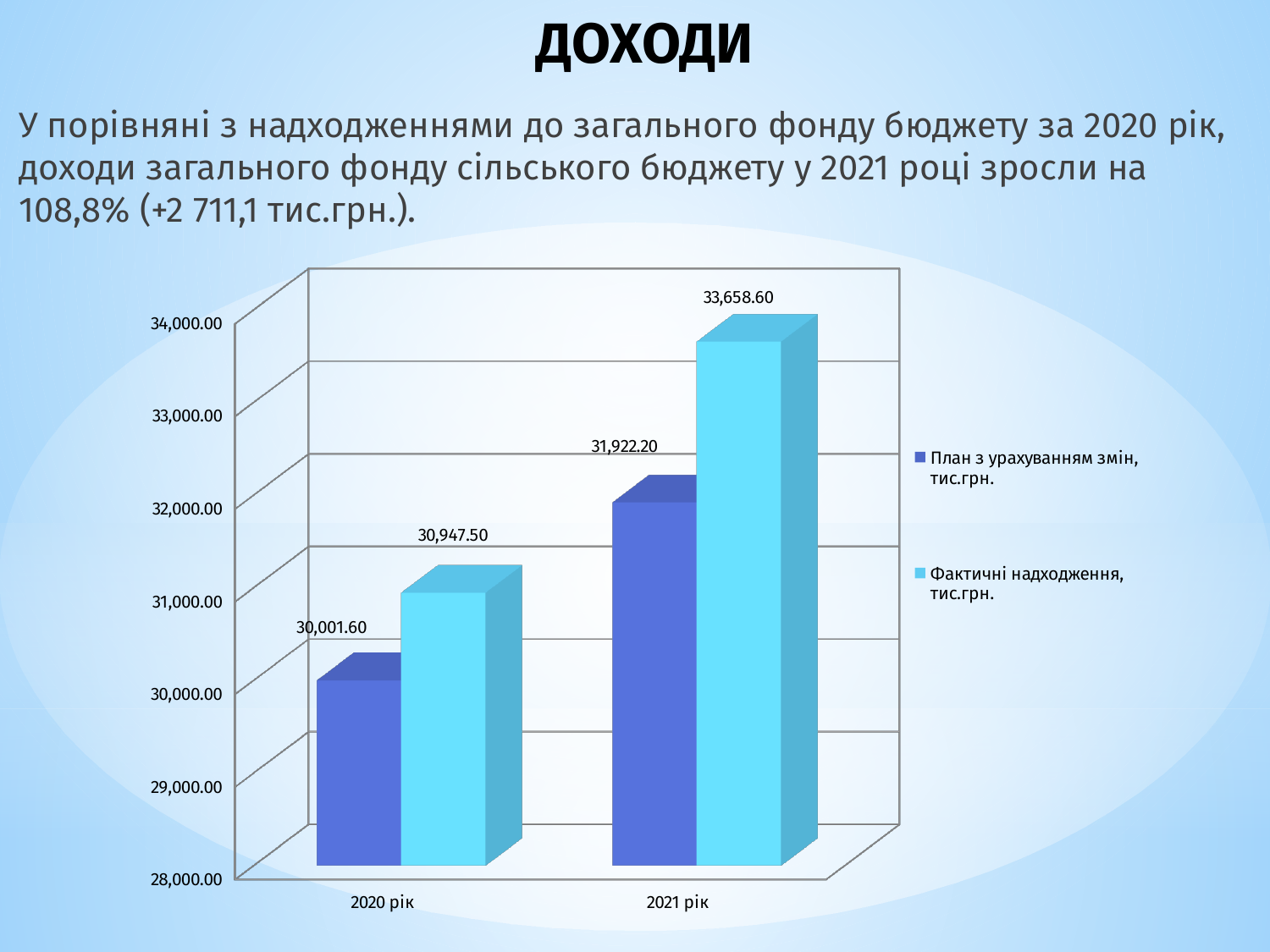

# Доходи
У порівняні з надходженнями до загального фонду бюджету за 2020 рік, доходи загального фонду сільського бюджету у 2021 році зросли на 108,8% (+2 711,1 тис.грн.).

[unsupported chart]